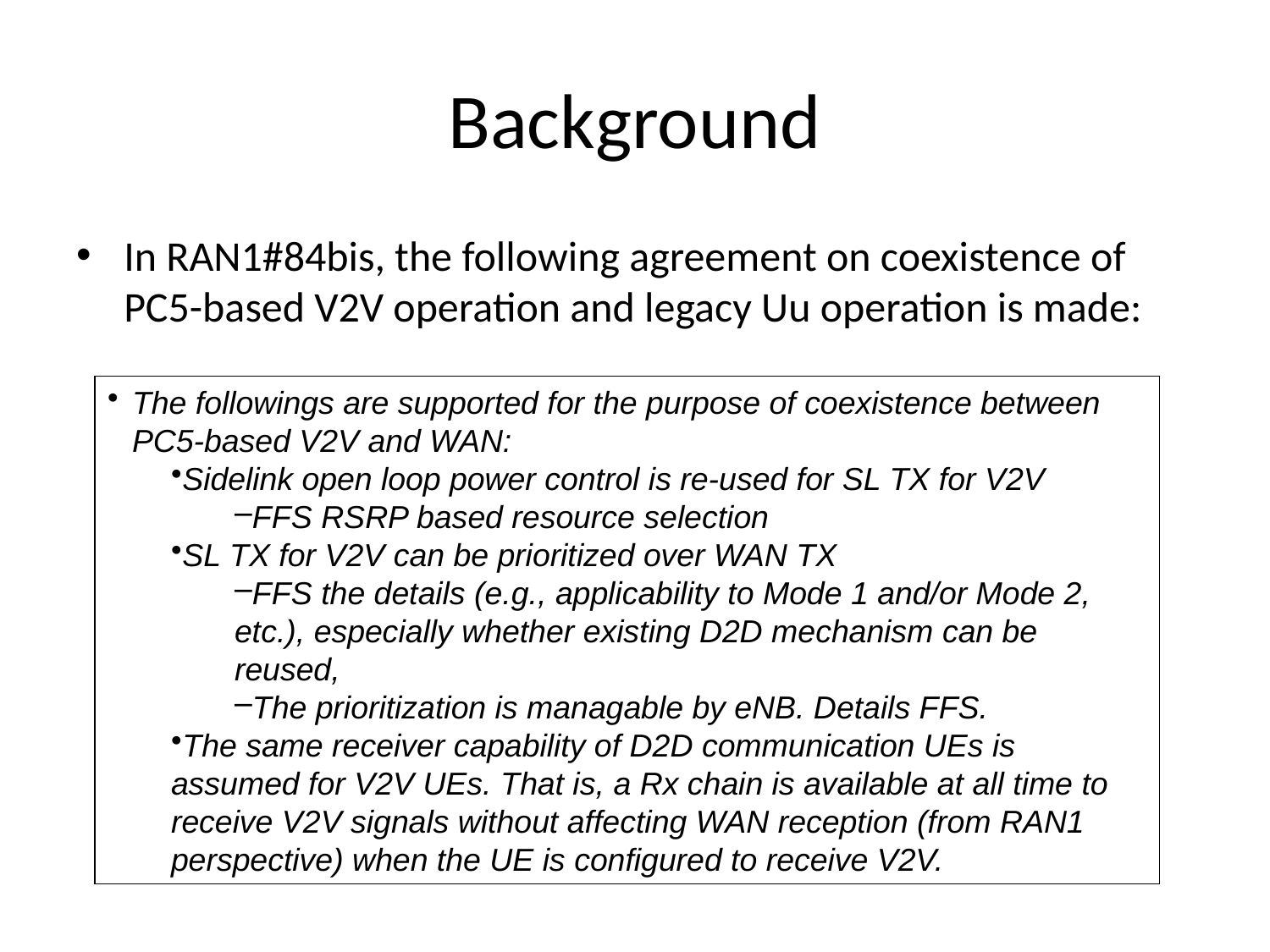

# Background
In RAN1#84bis, the following agreement on coexistence of PC5-based V2V operation and legacy Uu operation is made:
The followings are supported for the purpose of coexistence between PC5-based V2V and WAN:
Sidelink open loop power control is re-used for SL TX for V2V
FFS RSRP based resource selection
SL TX for V2V can be prioritized over WAN TX
FFS the details (e.g., applicability to Mode 1 and/or Mode 2, etc.), especially whether existing D2D mechanism can be reused,
The prioritization is managable by eNB. Details FFS.
The same receiver capability of D2D communication UEs is assumed for V2V UEs. That is, a Rx chain is available at all time to receive V2V signals without affecting WAN reception (from RAN1 perspective) when the UE is configured to receive V2V.